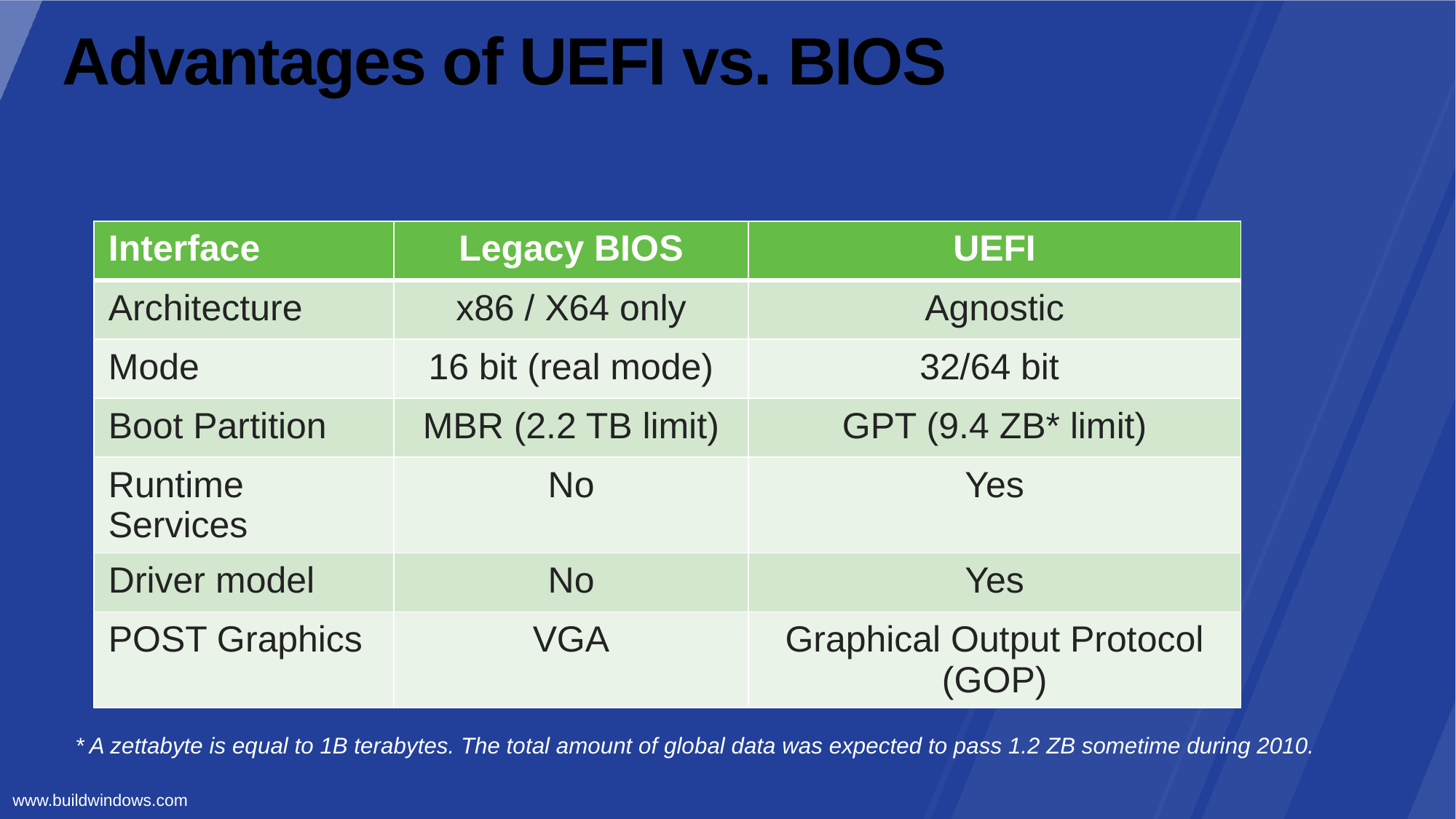

# Advantages of UEFI vs. BIOS
| Interface | Legacy BIOS | UEFI |
| --- | --- | --- |
| Architecture | x86 / X64 only | Agnostic |
| Mode | 16 bit (real mode) | 32/64 bit |
| Boot Partition | MBR (2.2 TB limit) | GPT (9.4 ZB\* limit) |
| Runtime Services | No | Yes |
| Driver model | No | Yes |
| POST Graphics | VGA | Graphical Output Protocol (GOP) |
* A zettabyte is equal to 1B terabytes. The total amount of global data was expected to pass 1.2 ZB sometime during 2010.